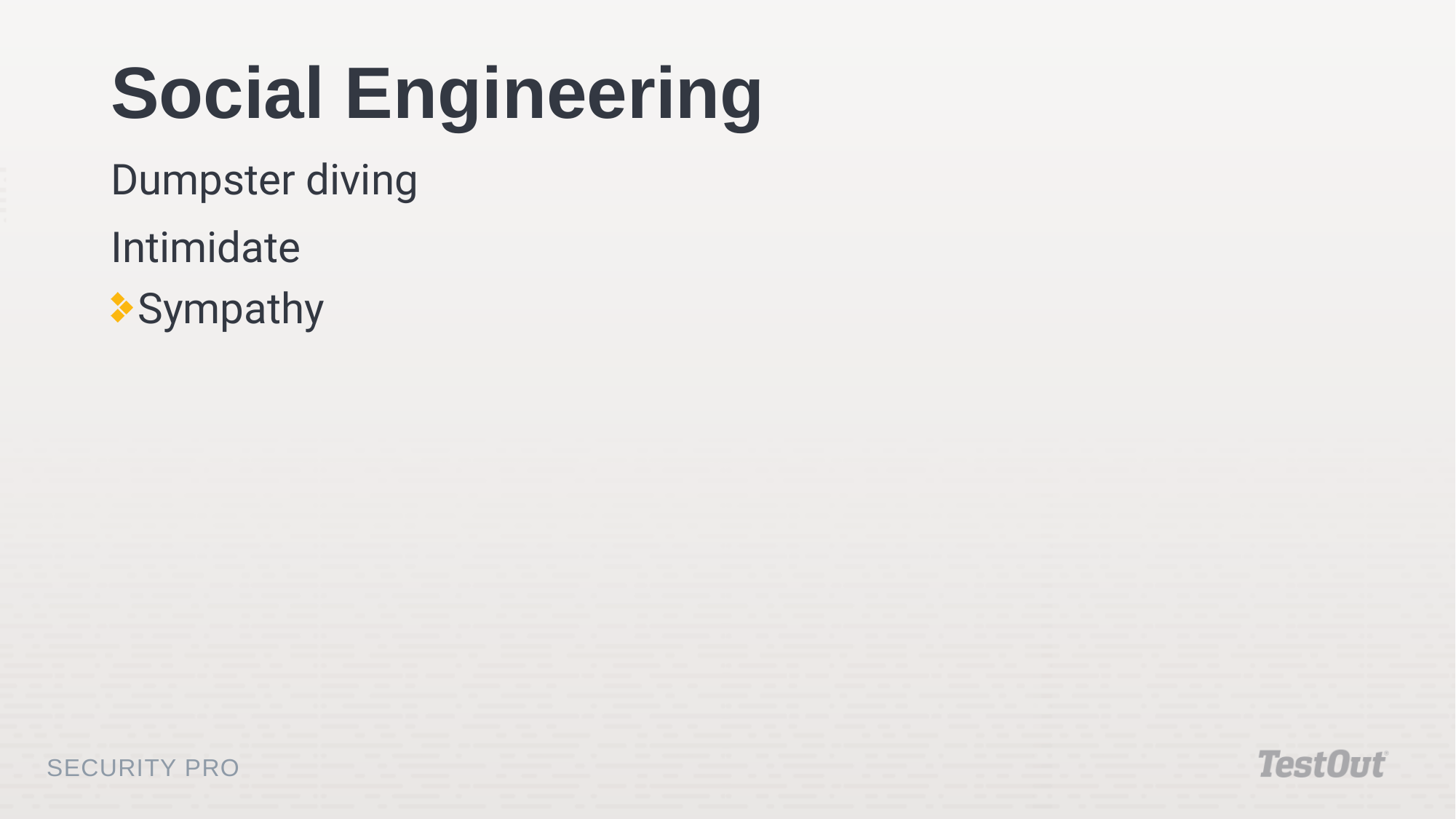

# Social Engineering
Dumpster diving
Intimidate
Sympathy
Security Pro